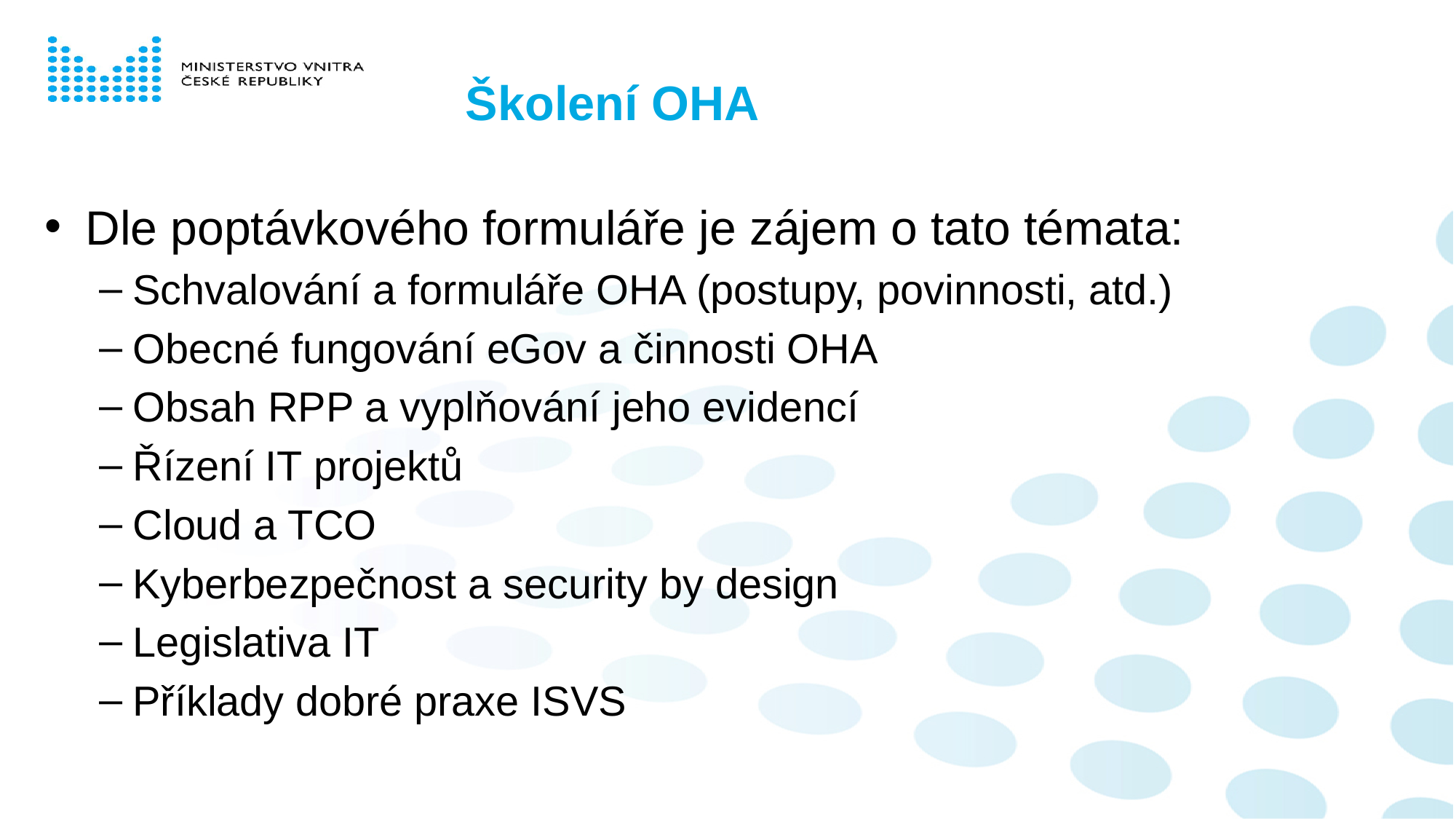

# Školení OHA
Dle poptávkového formuláře je zájem o tato témata:
Schvalování a formuláře OHA (postupy, povinnosti, atd.)
Obecné fungování eGov a činnosti OHA
Obsah RPP a vyplňování jeho evidencí
Řízení IT projektů
Cloud a TCO
Kyberbezpečnost a security by design
Legislativa IT
Příklady dobré praxe ISVS